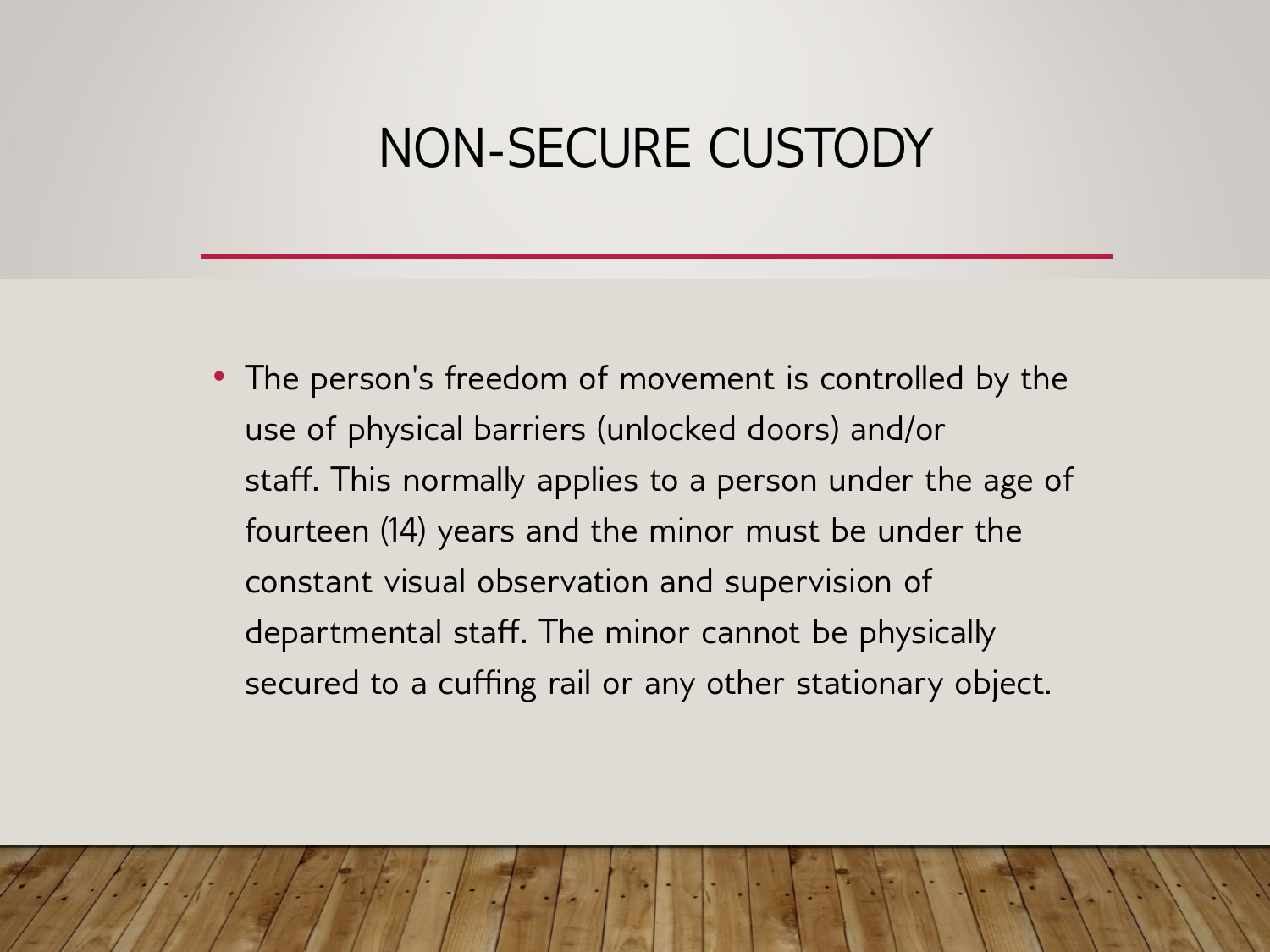

# NON-SECURE CUSTODY

The person's freedom of movement is controlled by the use of physical barriers (unlocked doors) and/or staff. This normally applies to a person under the age of fourteen (14) years and the minor must be under the constant visual observation and supervision of departmental staff. The minor cannot be physically secured to a cuffing rail or any other stationary object.